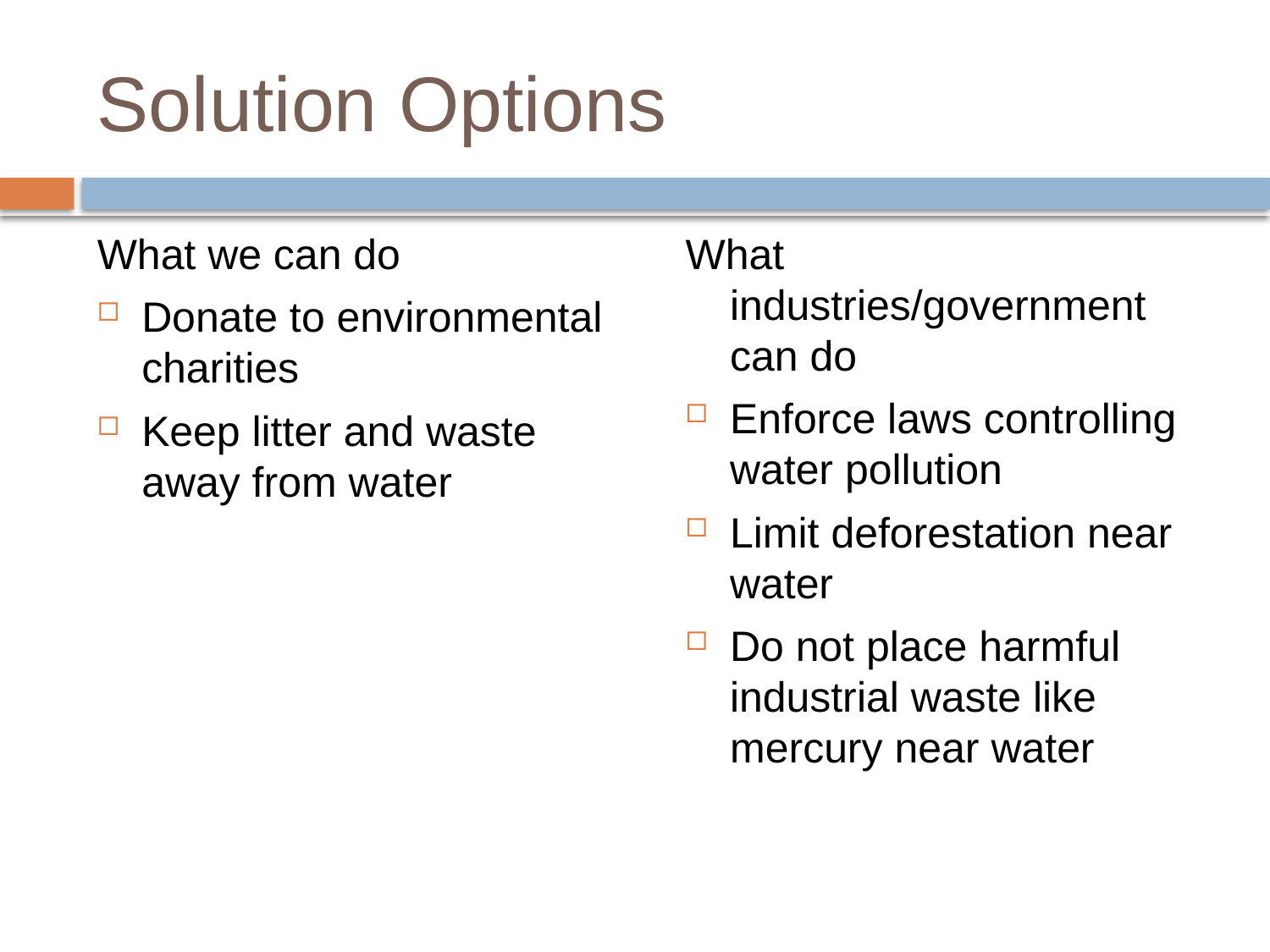

# Solution Options
What we can do
Donate to environmental charities
Keep litter and waste away from water

What industries/government can do
Enforce laws controlling water pollution
Limit deforestation near water
Do not place harmful industrial waste like mercury near water